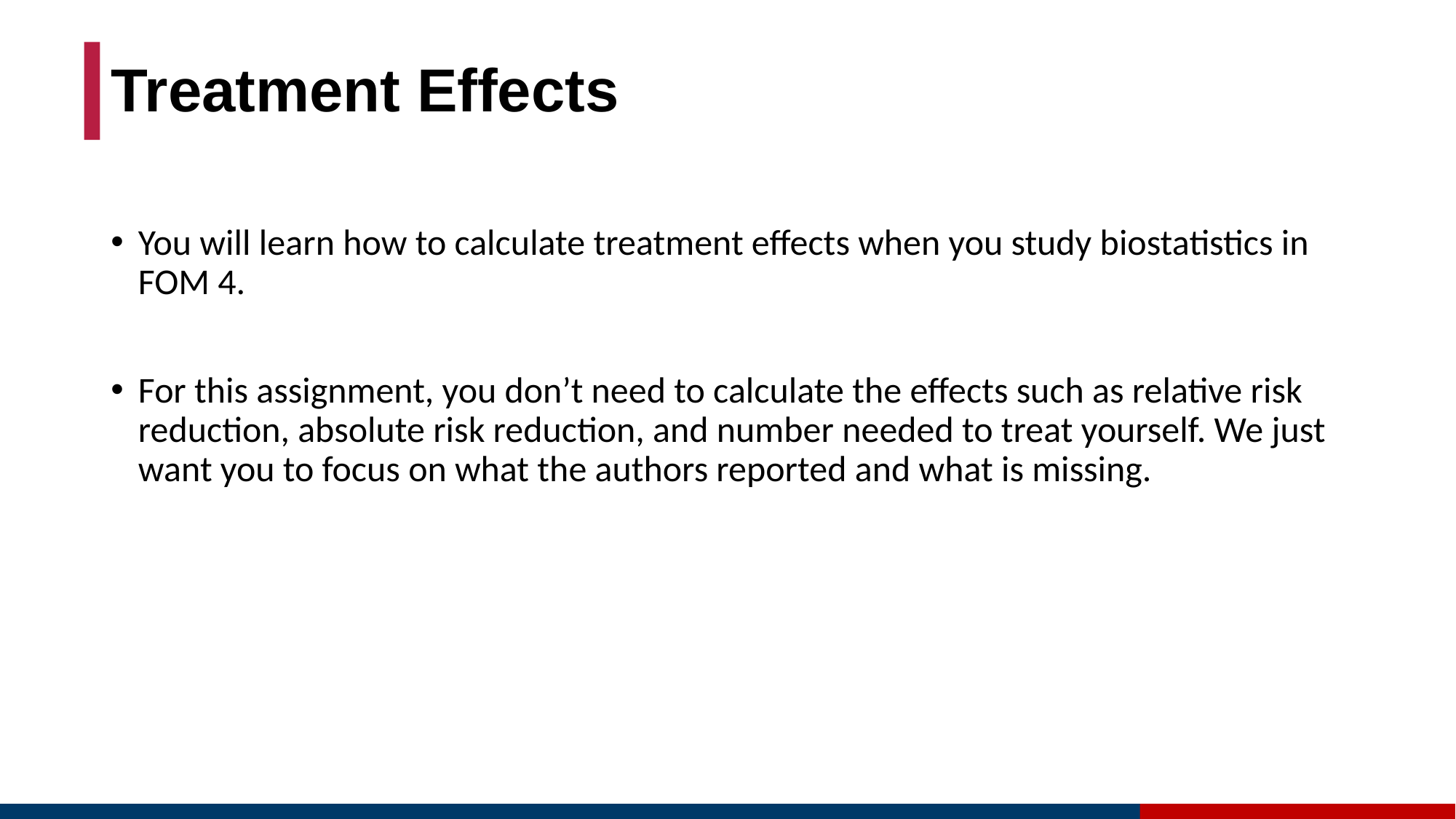

# Treatment Effects
You will learn how to calculate treatment effects when you study biostatistics in FOM 4.

For this assignment, you don’t need to calculate the effects such as relative risk reduction, absolute risk reduction, and number needed to treat yourself. We just want you to focus on what the authors reported and what is missing.